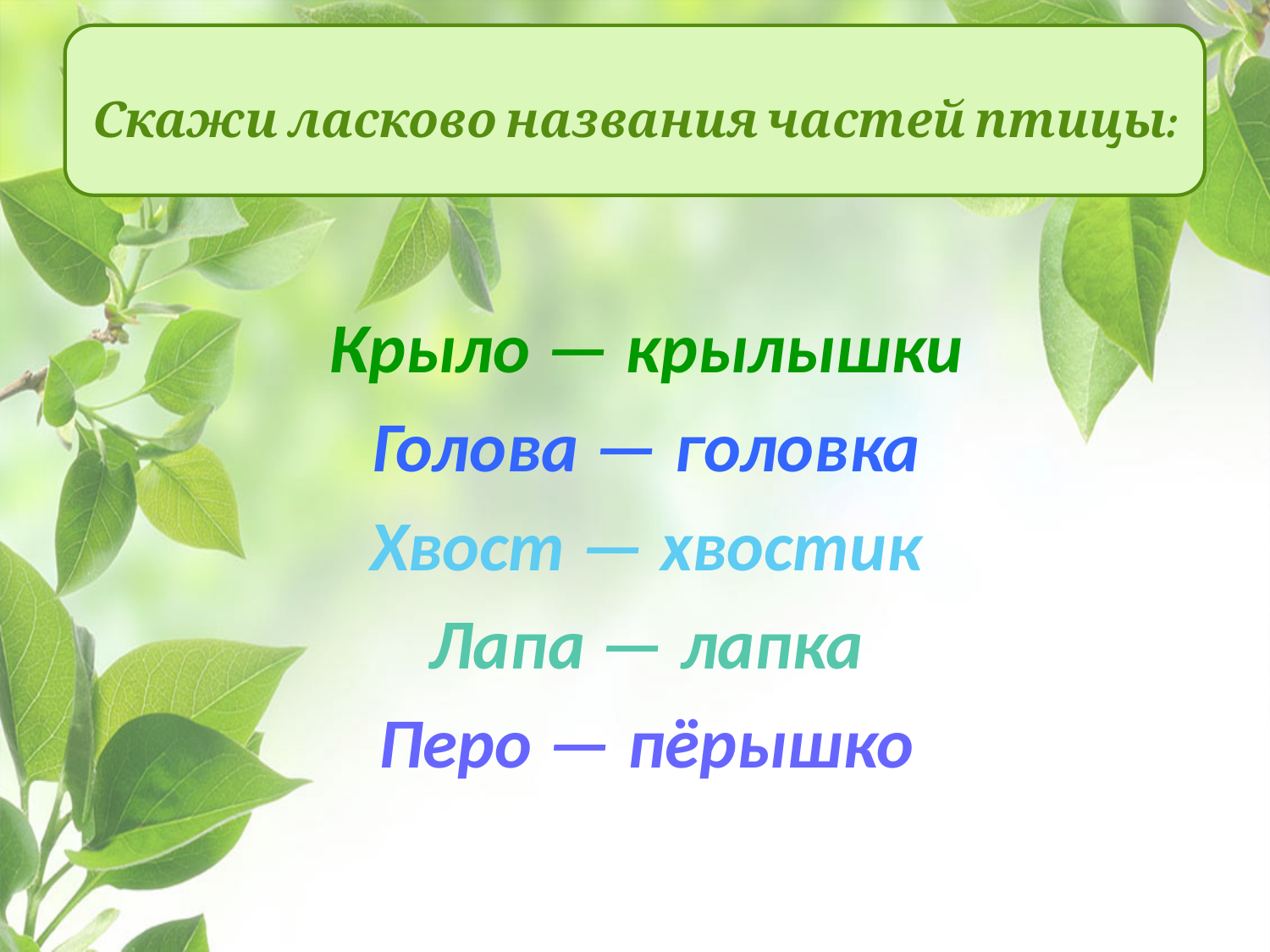

Скажи ласково названия частей птицы:
Крыло — крылышки
Голова — головка
Хвост — хвостик
Лапа — лапка
Перо — пёрышко